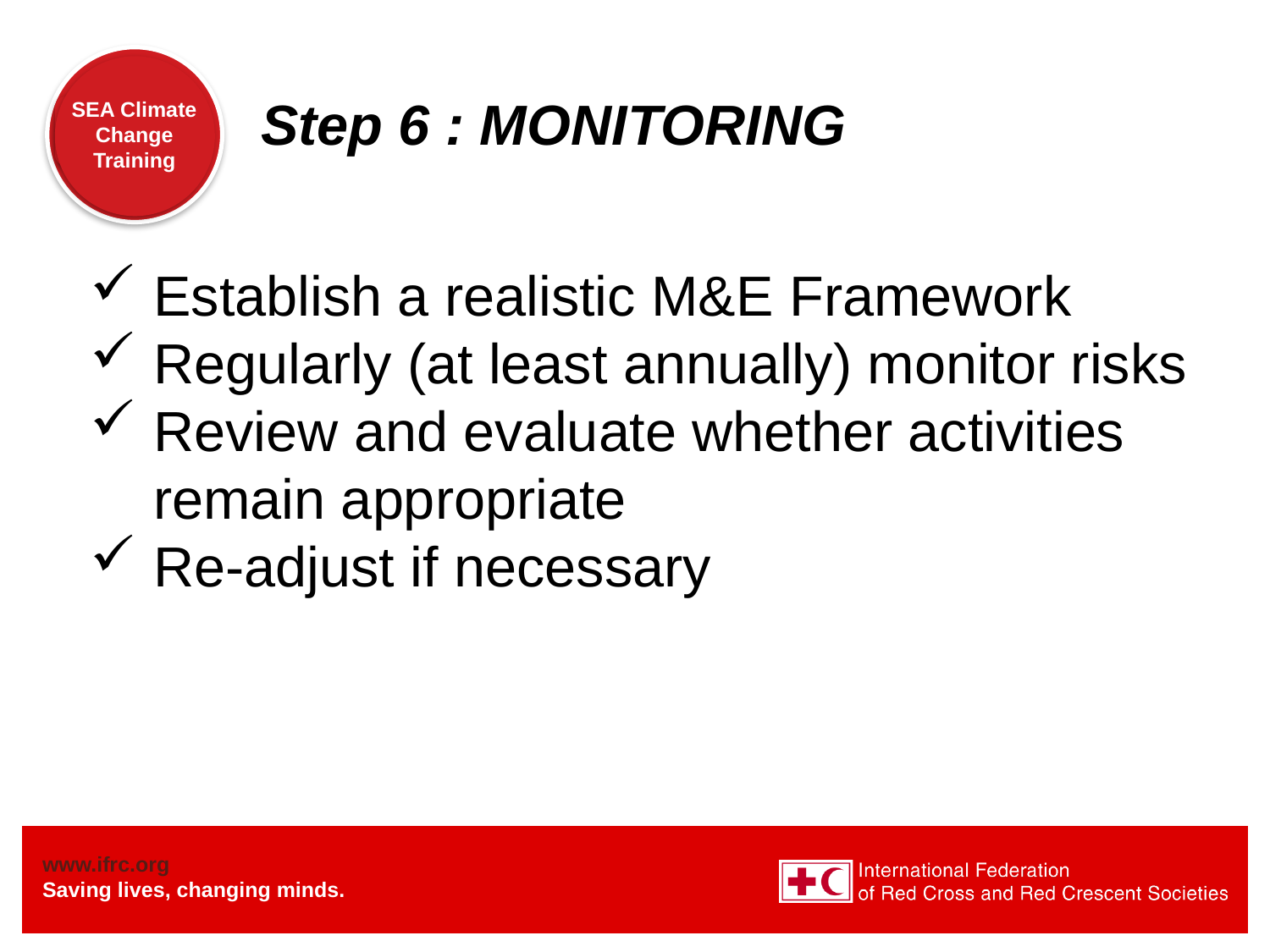

Step 6 : MONITORING
Establish a realistic M&E Framework
Regularly (at least annually) monitor risks
Review and evaluate whether activities remain appropriate
Re-adjust if necessary